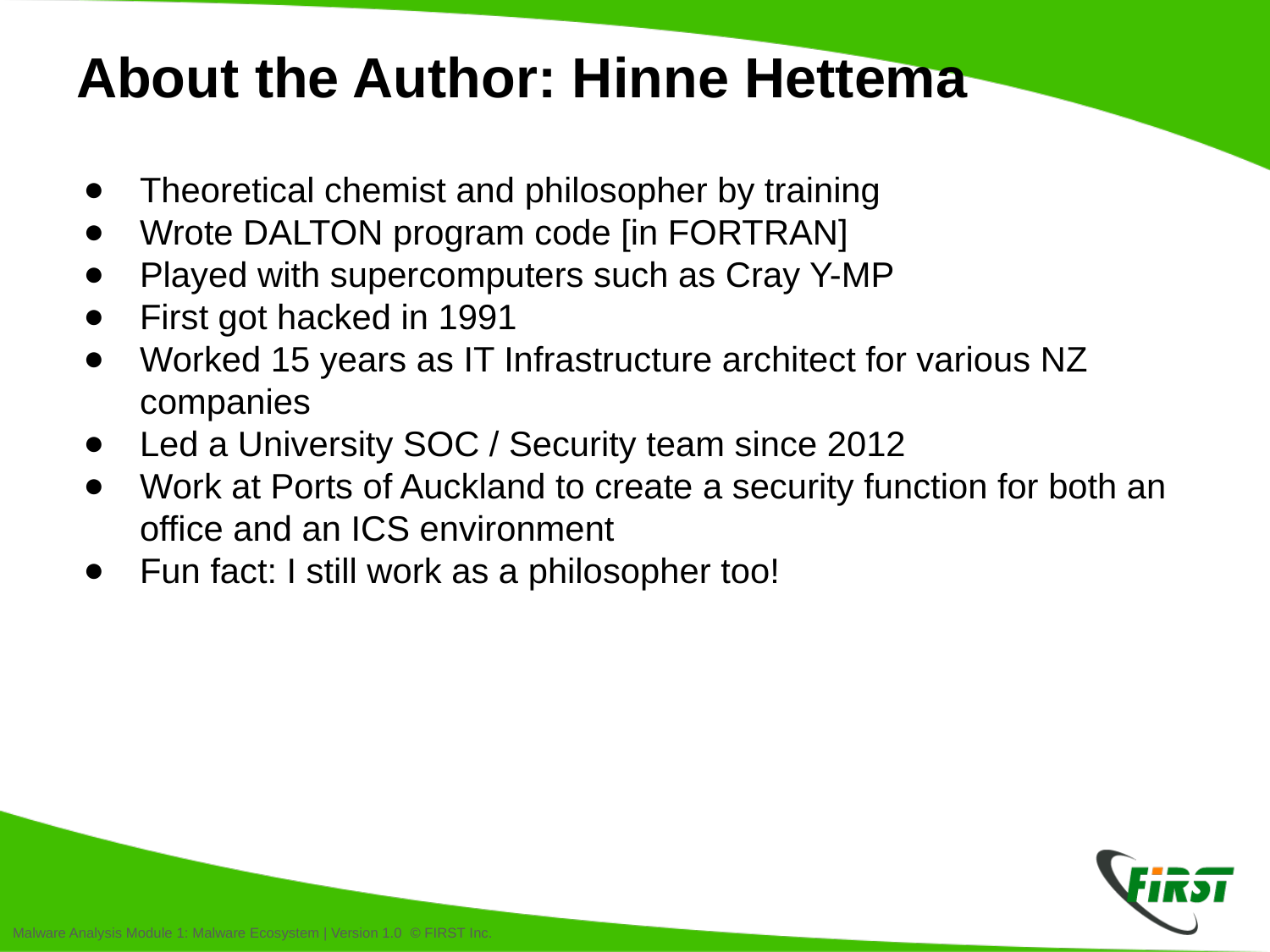

# About the Author: Hinne Hettema
Theoretical chemist and philosopher by training
Wrote DALTON program code [in FORTRAN]
Played with supercomputers such as Cray Y-MP
First got hacked in 1991
Worked 15 years as IT Infrastructure architect for various NZ companies
Led a University SOC / Security team since 2012
Work at Ports of Auckland to create a security function for both an office and an ICS environment
Fun fact: I still work as a philosopher too!